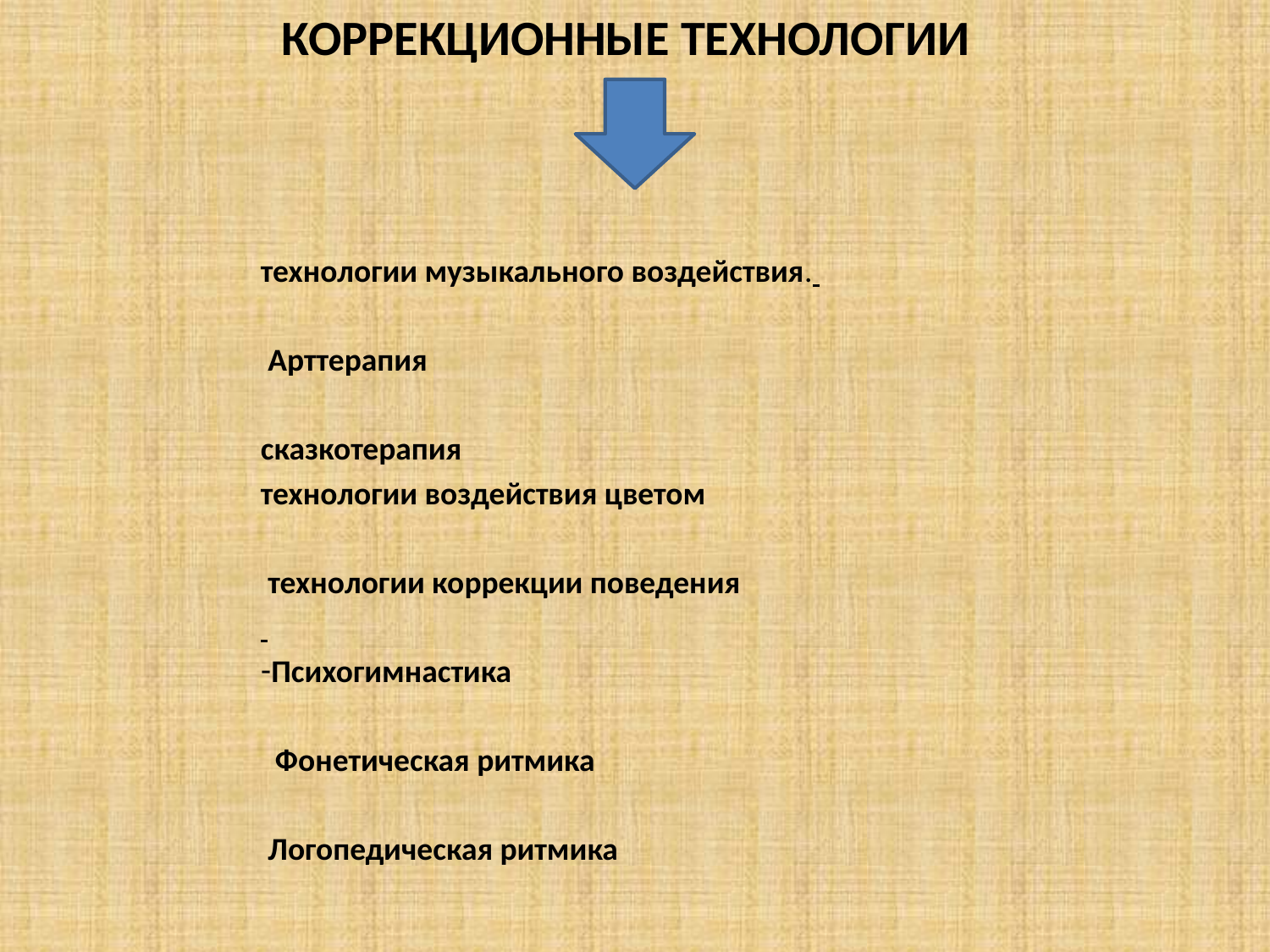

# Коррекционные технологии

технологии музыкального воздействия.

 Арттерапия

сказкотерапия
технологии воздействия цветом

 технологии коррекции поведения

Психогимнастика

  Фонетическая ритмика

 Логопедическая ритмика